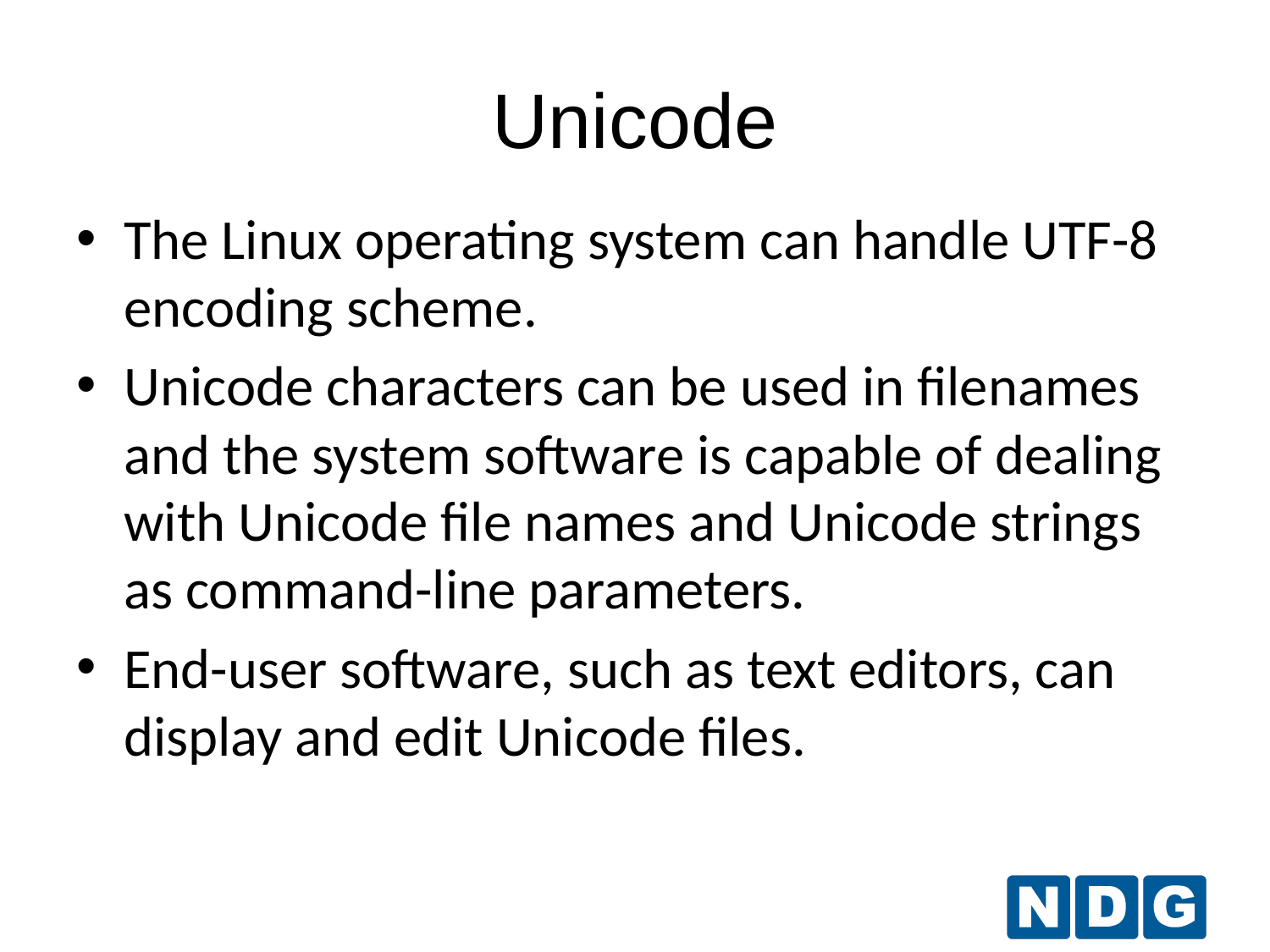

Unicode
The Linux operating system can handle UTF-8 encoding scheme.
Unicode characters can be used in filenames and the system software is capable of dealing with Unicode file names and Unicode strings as command-line parameters.
End-user software, such as text editors, can display and edit Unicode files.